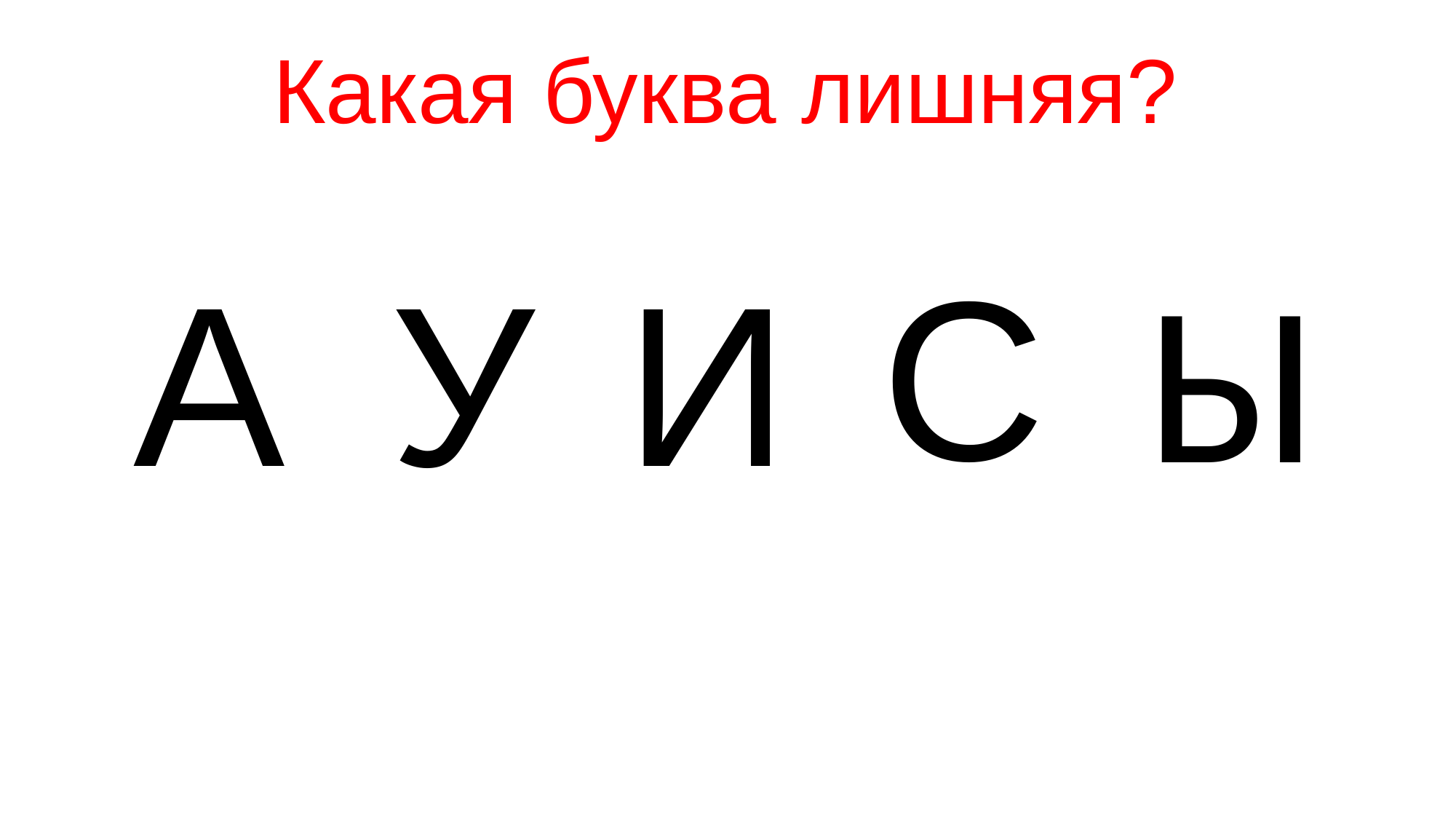

Какая буква лишняя?
С
Ы
А
У
И